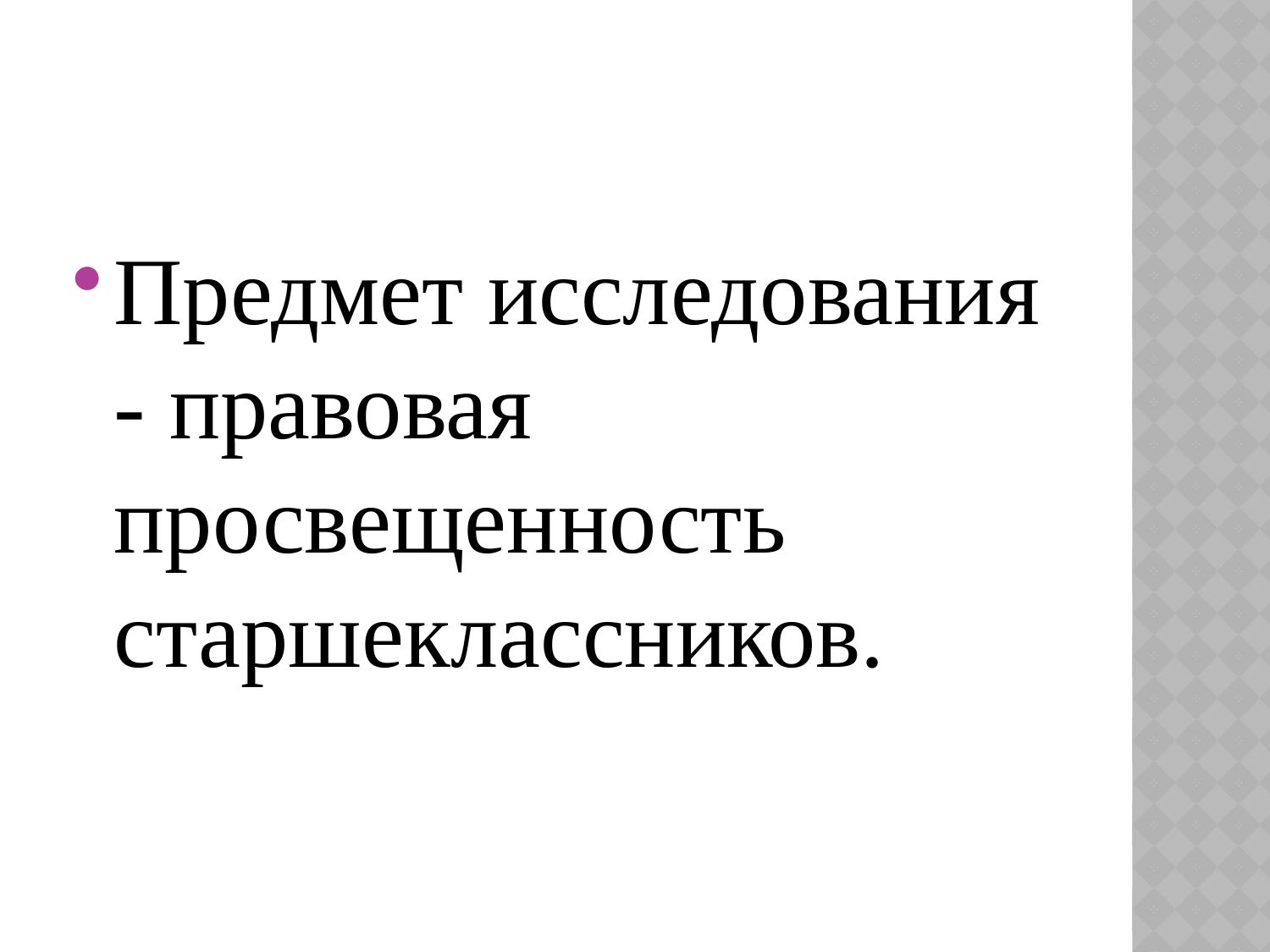

#
Предмет исследования - правовая просвещенность старшеклассников.